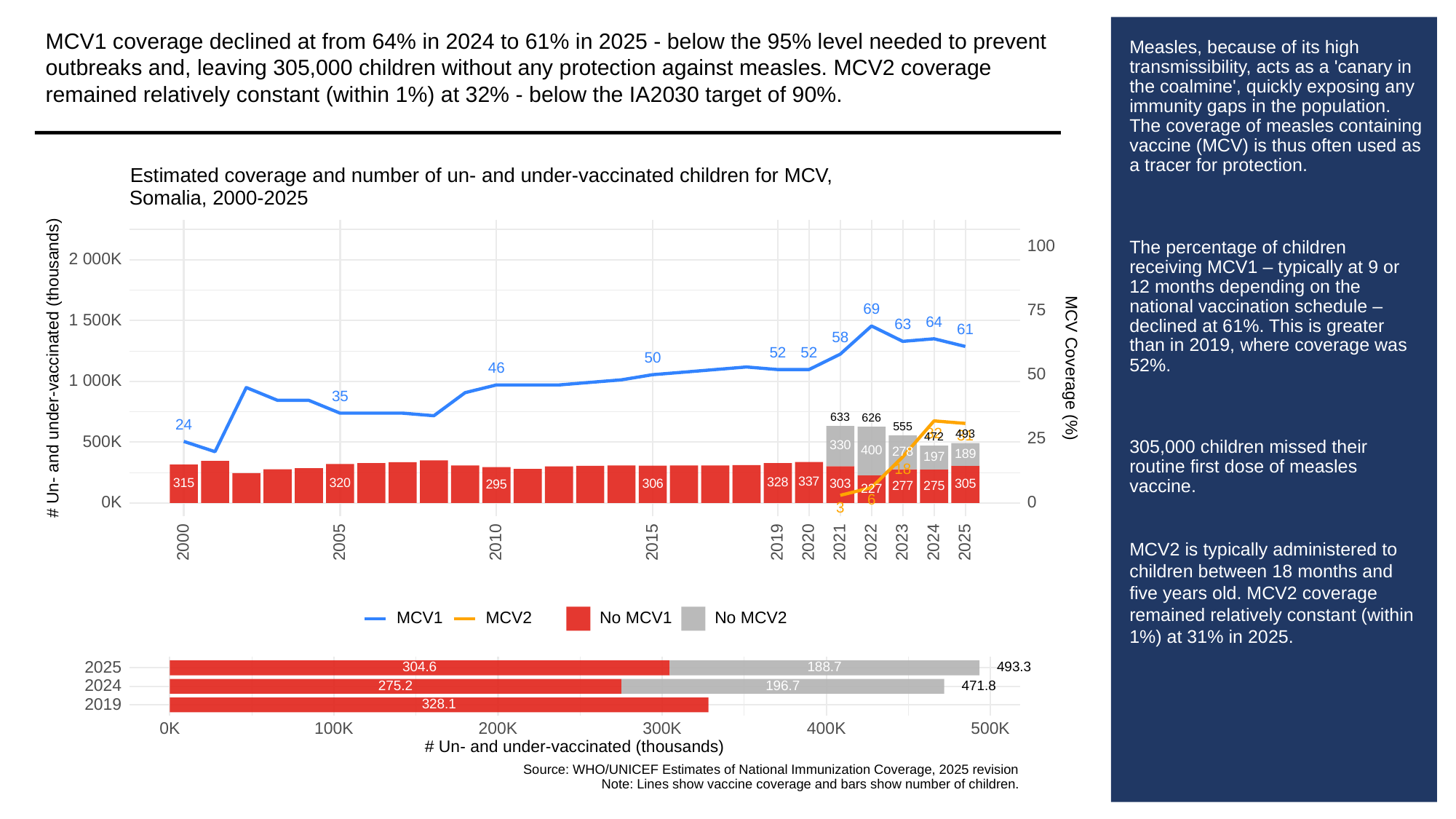

MCV1 coverage declined at from 64% in 2024 to 61% in 2025 - below the 95% level needed to prevent outbreaks and, leaving 305,000 children without any protection against measles. MCV2 coverage remained relatively constant (within 1%) at 32% - below the IA2030 target of 90%.
# Measles, because of its high transmissibility, acts as a 'canary in the coalmine', quickly exposing any immunity gaps in the population. The coverage of measles containing vaccine (MCV) is thus often used as a tracer for protection.

The percentage of children receiving MCV1 – typically at 9 or 12 months depending on the national vaccination schedule – declined at 61%. This is greater than in 2019, where coverage was 52%.

305,000 children missed their routine first dose of measles vaccine.

MCV2 is typically administered to children between 18 months and five years old. MCV2 coverage remained relatively constant (within 1%) at 31% in 2025.

Estimated coverage and number of un- and under-vaccinated children for MCV,
Somalia, 2000-2025

100
2 000K

69
75
1 500K
64
63

61

58
52
52

50
# Un- and under-vaccinated (thousands)
MCV Coverage (%)
46
50
1 000K

35

633
626
24

555

32
493
31
25
472

500K
330

400
278
189
197

18

337
328
320
315
306
305
303
295
275
277
227
6
0K
0
3

2023
2000
2005
2010
2015
2019
2020
2021
2022
2024
2025

MCV1
MCV2
No MCV1
No MCV2

2025
304.6
493.3
188.7

2024
275.2
196.7
471.8

2019
328.1

300K
0K
100K
200K
400K
500K
# Un- and under-vaccinated (thousands)
Source: WHO/UNICEF Estimates of National Immunization Coverage, 2025 revision
Note: Lines show vaccine coverage and bars show number of children.